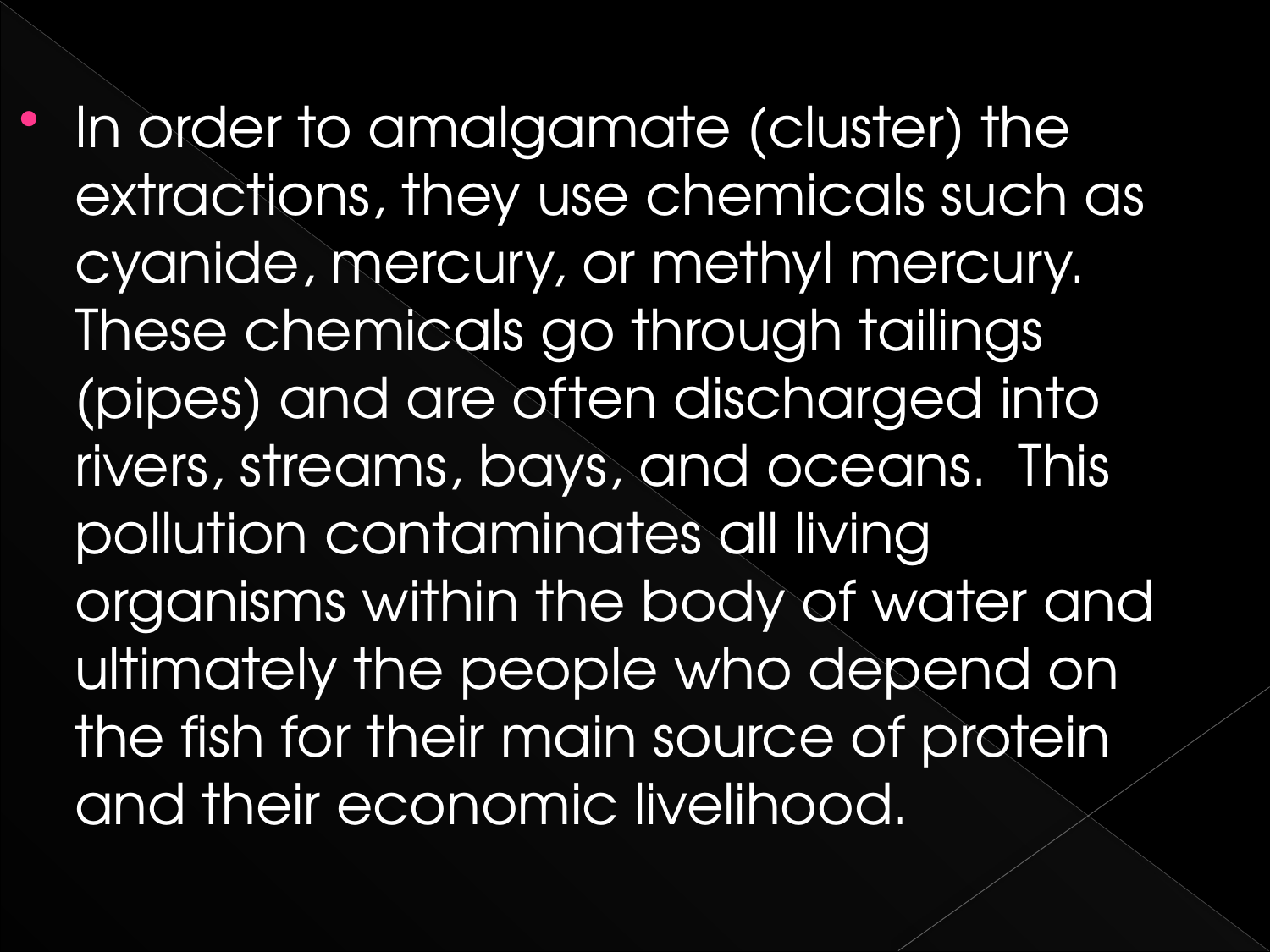

In order to amalgamate (cluster) the extractions, they use chemicals such as cyanide, mercury, or methyl mercury.  These chemicals go through tailings (pipes) and are often discharged into rivers, streams, bays, and oceans.  This pollution contaminates all living organisms within the body of water and ultimately the people who depend on the fish for their main source of protein and their economic livelihood.